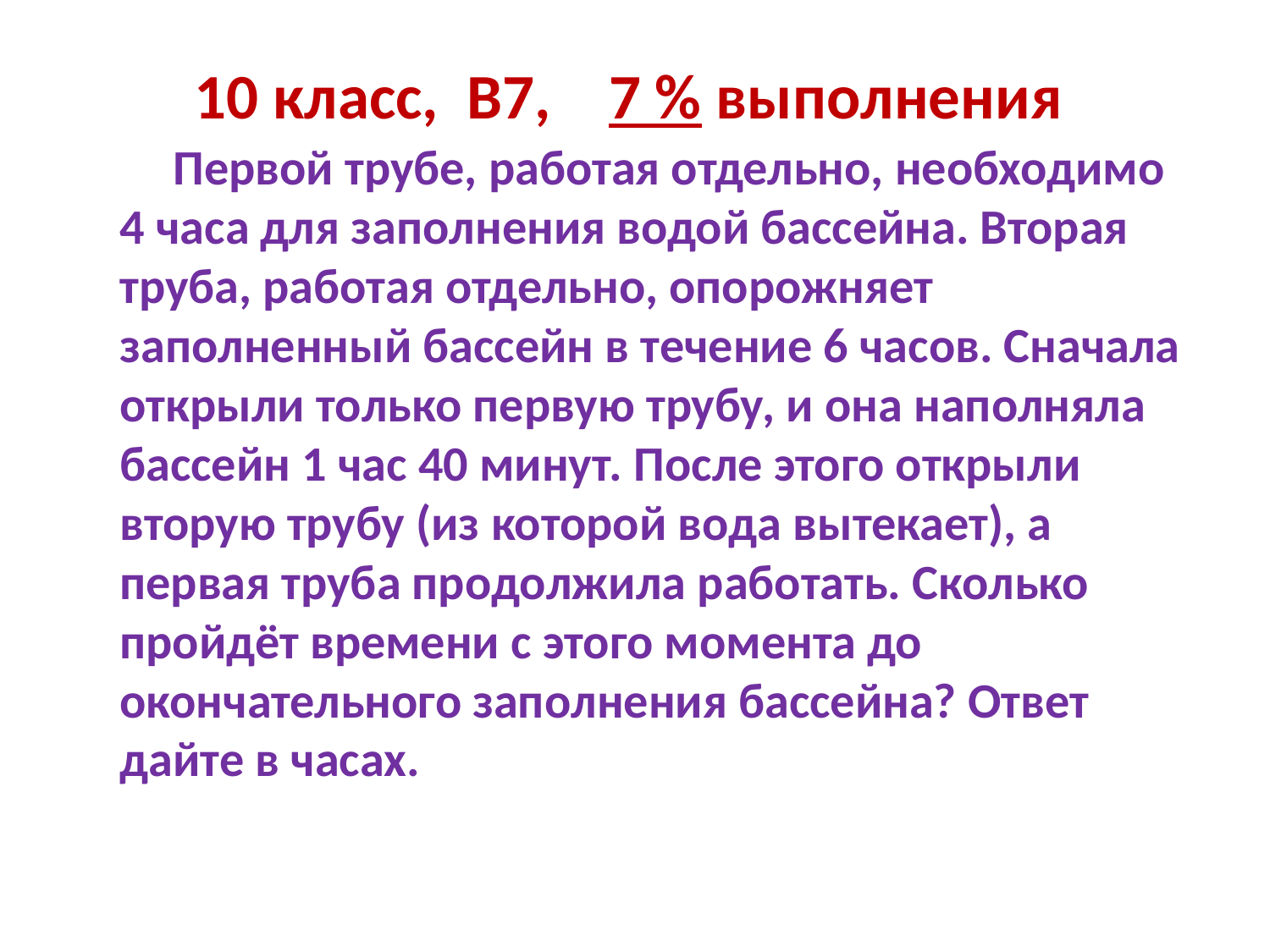

10 класс,  В7,    7 % выполнения
         Первой трубе, работая отдельно, необходимо 4 часа для заполнения водой бассейна. Вторая труба, работая отдельно, опорожняет заполненный бассейн в течение 6 часов. Сначала открыли только первую трубу, и она наполняла бассейн 1 час 40 минут. После этого открыли вторую трубу (из которой вода вытекает), а первая труба продолжила работать. Сколько пройдёт времени с этого момента до окончательного заполнения бассейна? Ответ дайте в часах.